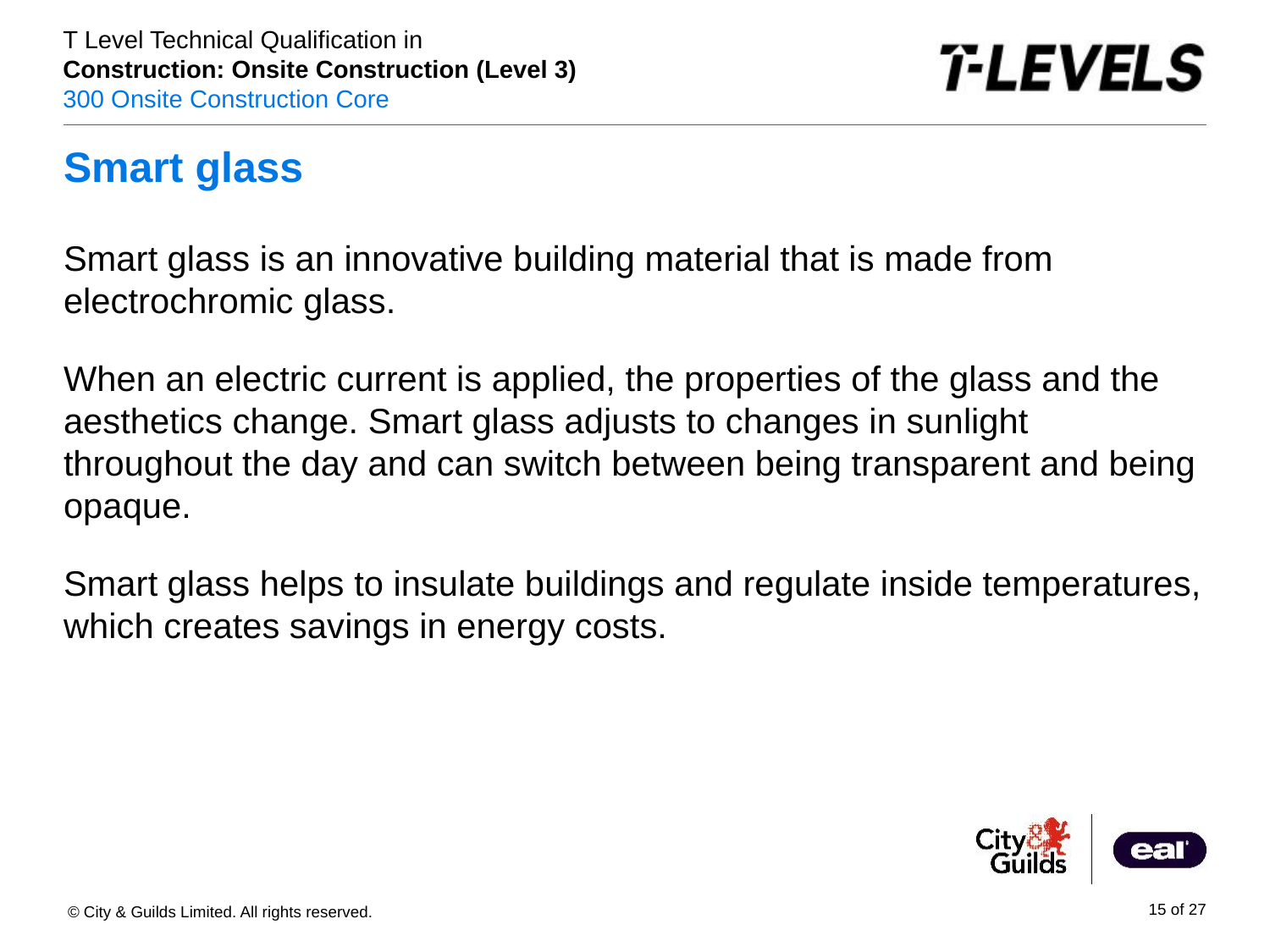

# Smart glass
Smart glass is an innovative building material that is made from electrochromic glass.
When an electric current is applied, the properties of the glass and the  aesthetics change. Smart glass adjusts to changes in sunlight throughout the day and can switch between being transparent and being opaque.
Smart glass helps to insulate buildings and regulate inside temperatures, which creates savings in energy costs.